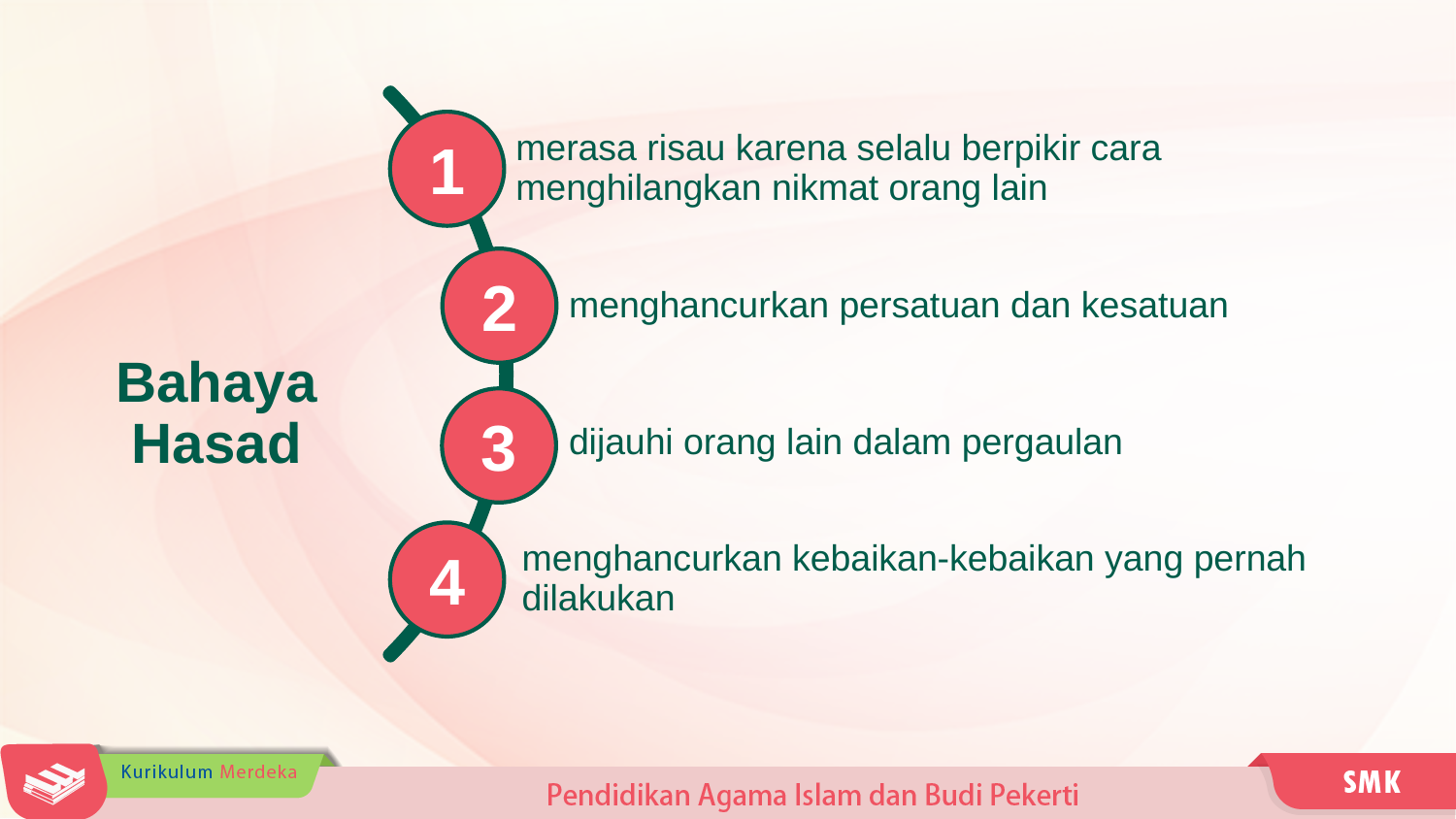

1
2
3
4
merasa risau karena selalu berpikir cara menghilangkan nikmat orang lain
menghancurkan persatuan dan kesatuan
dijauhi orang lain dalam pergaulan
menghancurkan kebaikan-kebaikan yang pernah dilakukan
Bahaya Hasad